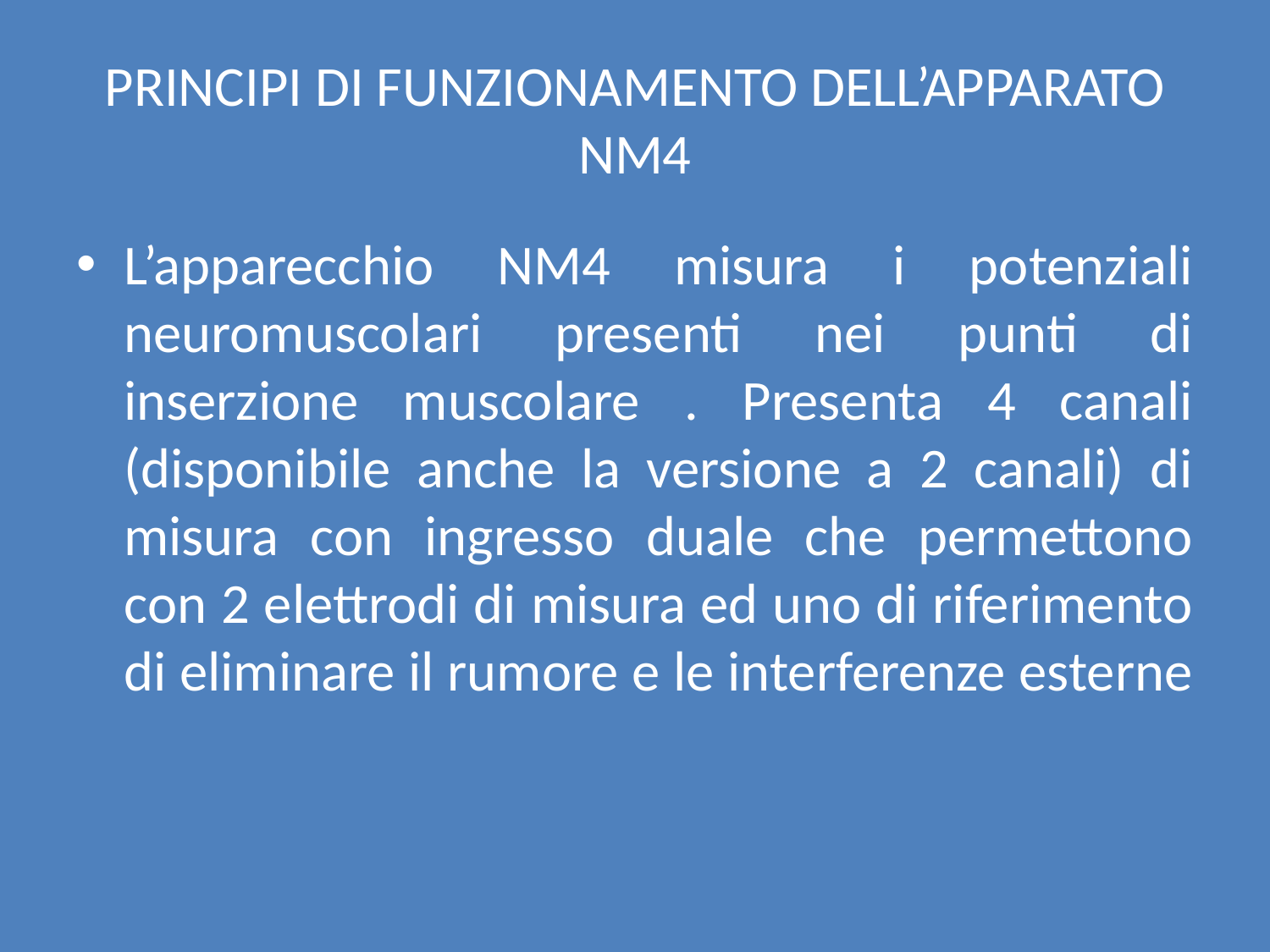

# PRINCIPI DI FUNZIONAMENTO DELL’APPARATO NM4
L’apparecchio NM4 misura i potenziali neuromuscolari presenti nei punti di inserzione muscolare . Presenta 4 canali (disponibile anche la versione a 2 canali) di misura con ingresso duale che permettono con 2 elettrodi di misura ed uno di riferimento di eliminare il rumore e le interferenze esterne